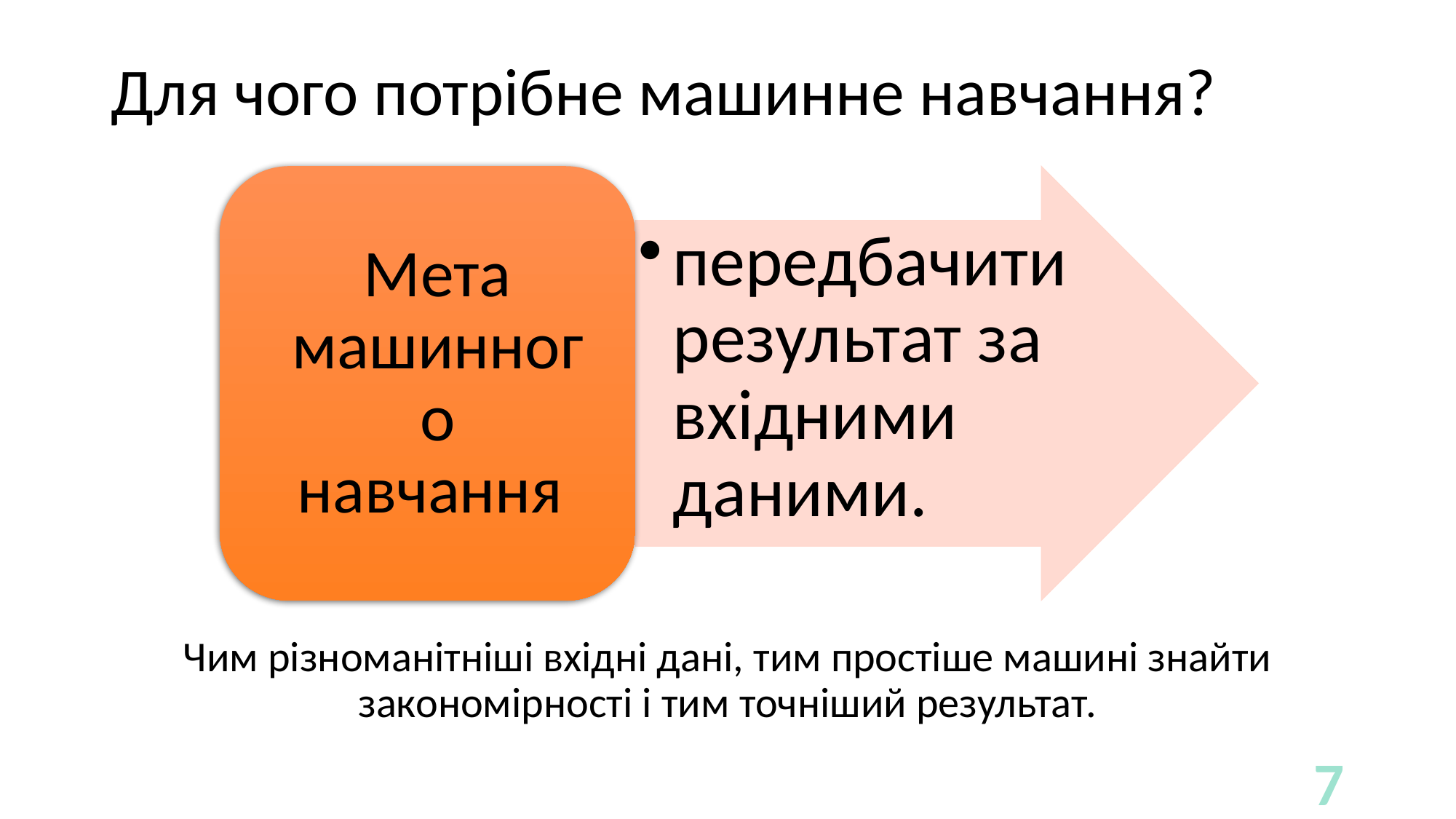

# Для чого потрібне машинне навчання?
передбачити результат за вхідними даними.
Мета машинного навчання
Чим різноманітніші вхідні дані, тим простіше машині знайти закономірності і тим точніший результат.
7